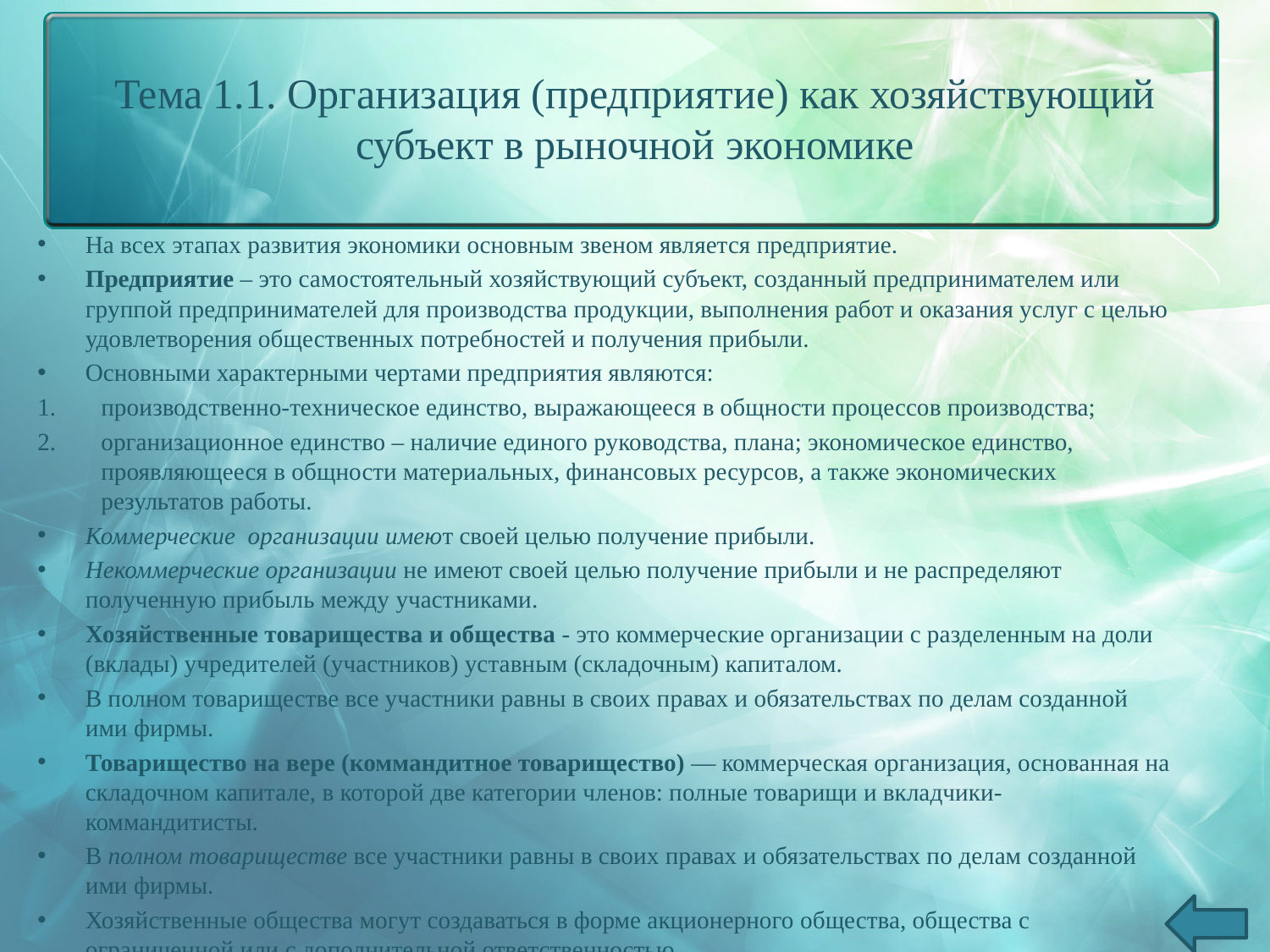

# Тема 1.1. Организация (предприятие) как хозяйствующий субъект в рыночной экономике
На всех этапах развития экономики основным звеном является предприятие.
Предприятие – это самостоятельный хозяйствующий субъект, созданный предпринимателем или группой предпринимателей для производства продукции, выполнения работ и оказания услуг с целью удовлетворения общественных потребностей и получения прибыли.
Основными характерными чертами предприятия являются:
производственно-техническое единство, выражающееся в общности процессов производства;
организационное единство – наличие единого руководства, плана; экономическое единство, проявляющееся в общности материальных, финансовых ресурсов, а также экономических результатов работы.
Коммерческие  организации имеют своей целью получение прибыли.
Некоммерческие организации не имеют своей целью получение прибыли и не распределяют полученную прибыль между участниками.
Хозяйственные товарищества и общества - это коммерческие организации с разделенным на доли (вклады) учредителей (участников) уставным (складочным) капиталом.
В полном товариществе все участники равны в своих правах и обязательствах по делам созданной ими фирмы.
Товарищество на вере (коммандитное товарищество) — коммерческая организация, основанная на складочном капитале, в которой две категории членов: полные товарищи и вкладчики-коммандитисты.
В полном товариществе все участники равны в своих правах и обязательствах по делам созданной ими фирмы.
Хозяйственные общества могут создаваться в форме акционерного общества, общества с ограниченной или с дополнительной ответственностью.